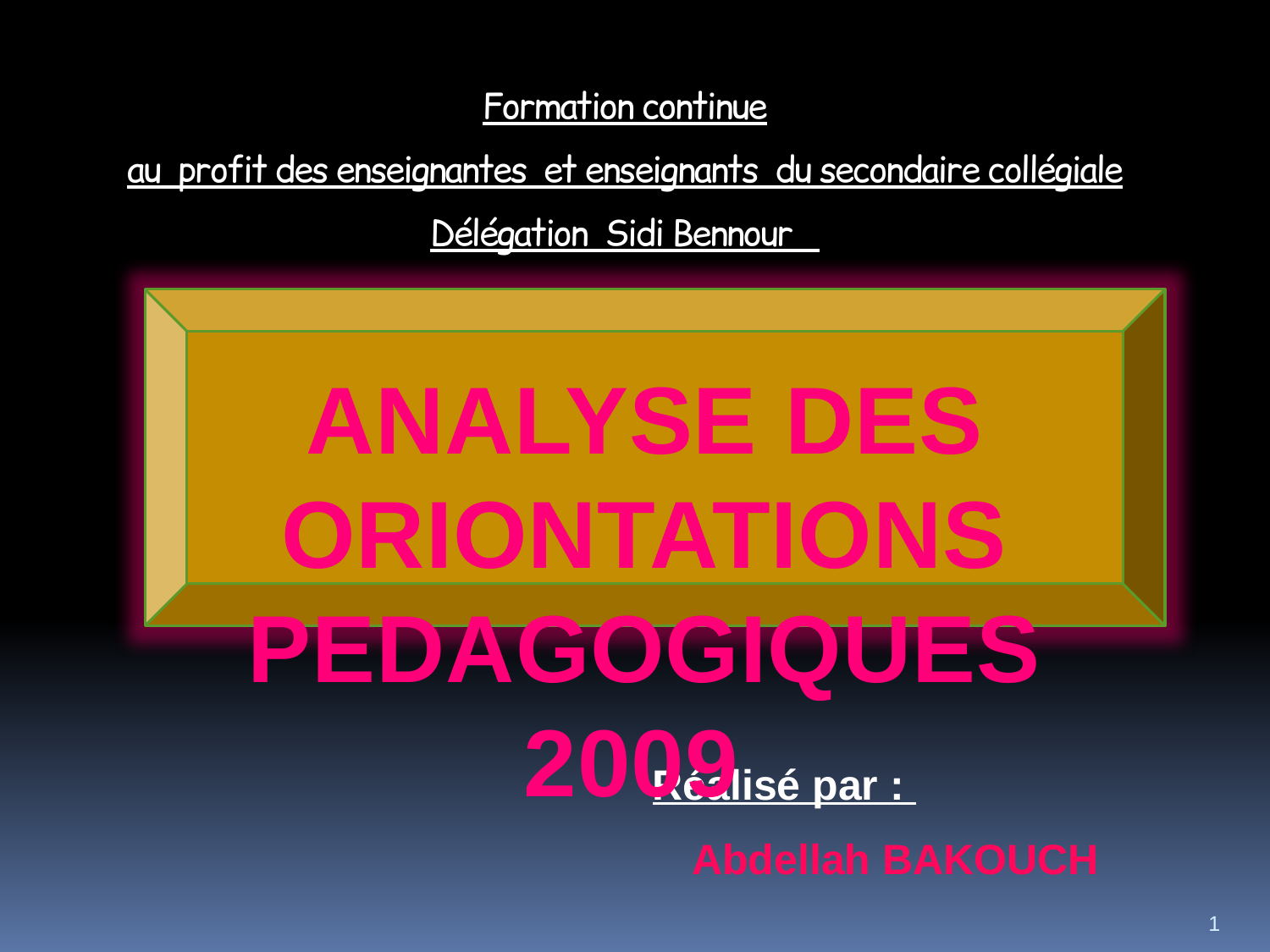

Formation continue
au  profit des enseignantes  et enseignants  du secondaire collégiale
Délégation  Sidi Bennour

ANALYSE DES ORIONTATIONS PEDAGOGIQUES 2009
Réalisé par :
 Abdellah BAKOUCH
1